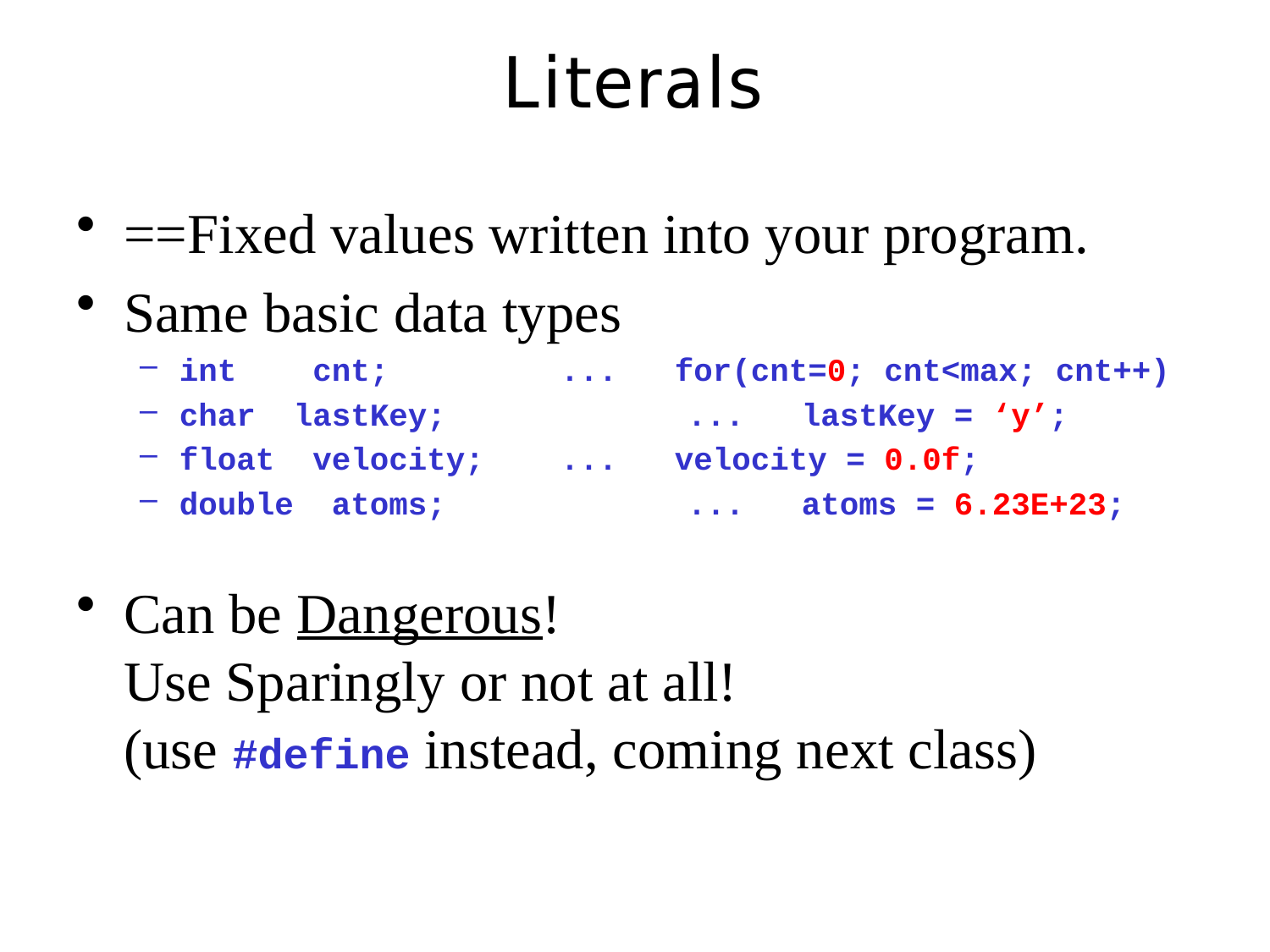

# Literals
==Fixed values written into your program.
Same basic data types
int    cnt;		...   for(cnt=0; cnt<max; cnt++)
char  lastKey;		...   lastKey = ‘y’;
float  velocity;	...   velocity = 0.0f;
double  atoms;		...   atoms = 6.23E+23;

Can be Dangerous!
Use Sparingly or not at all!
(use #define instead, coming next class)